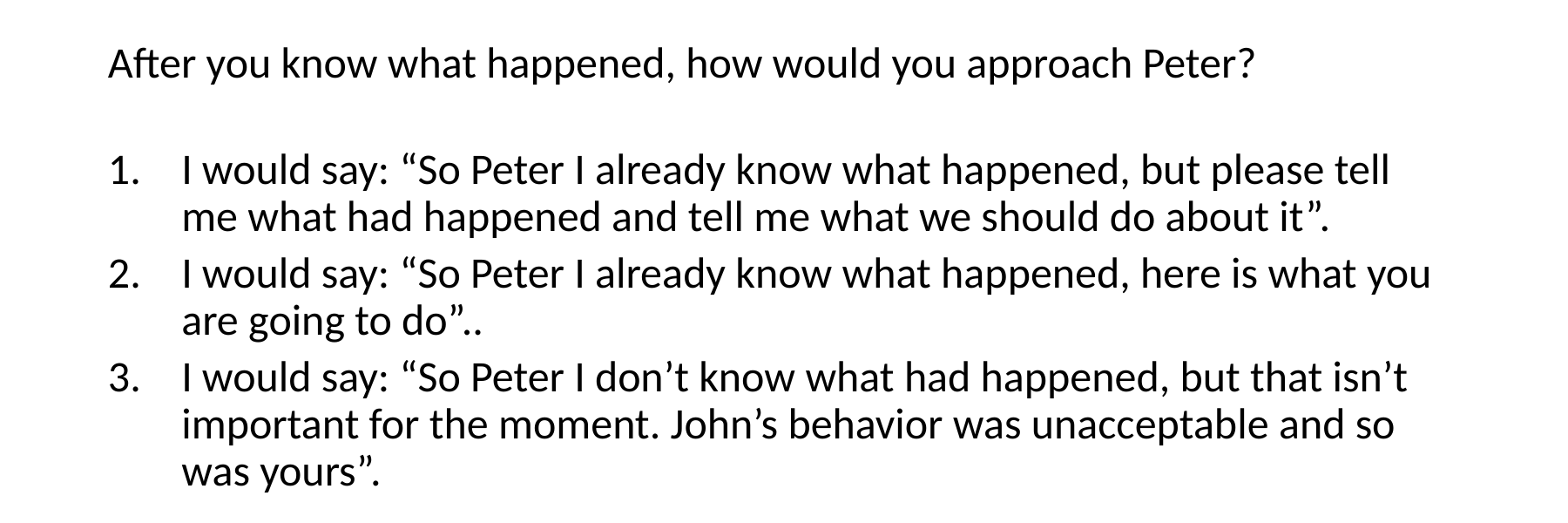

After you know what happened, how would you approach Peter?

I would say: “So Peter I already know what happened, but please tell me what had happened and tell me what we should do about it”.
I would say: “So Peter I already know what happened, here is what you are going to do”..
I would say: “So Peter I don’t know what had happened, but that isn’t important for the moment. John’s behavior was unacceptable and so was yours”.